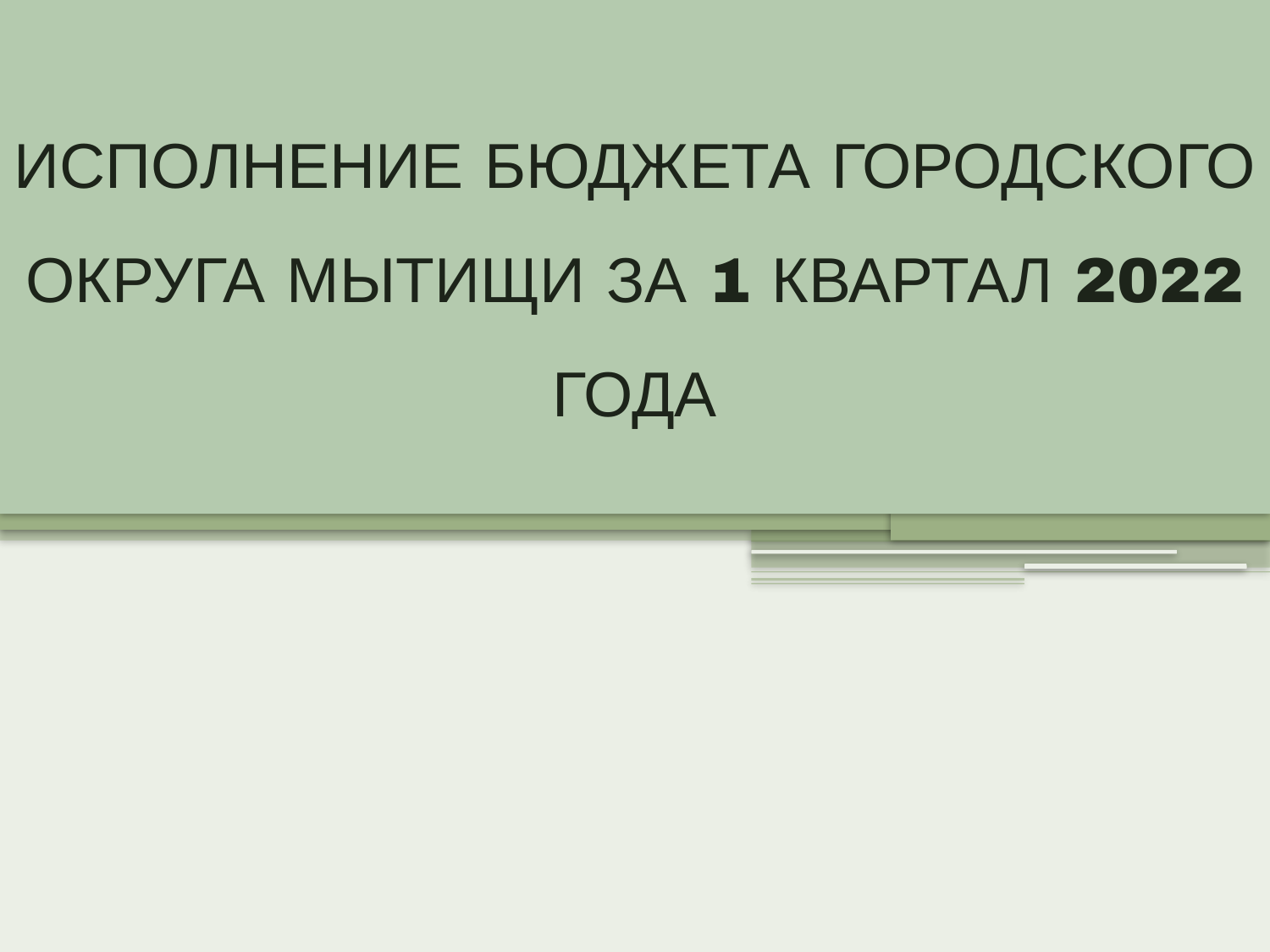

# ИСПОЛНЕНИЕ БЮДЖЕТА ГОРОДСКОГО ОКРУГА МЫТИЩИ ЗА 1 КВАРТАЛ 2022 ГОДА